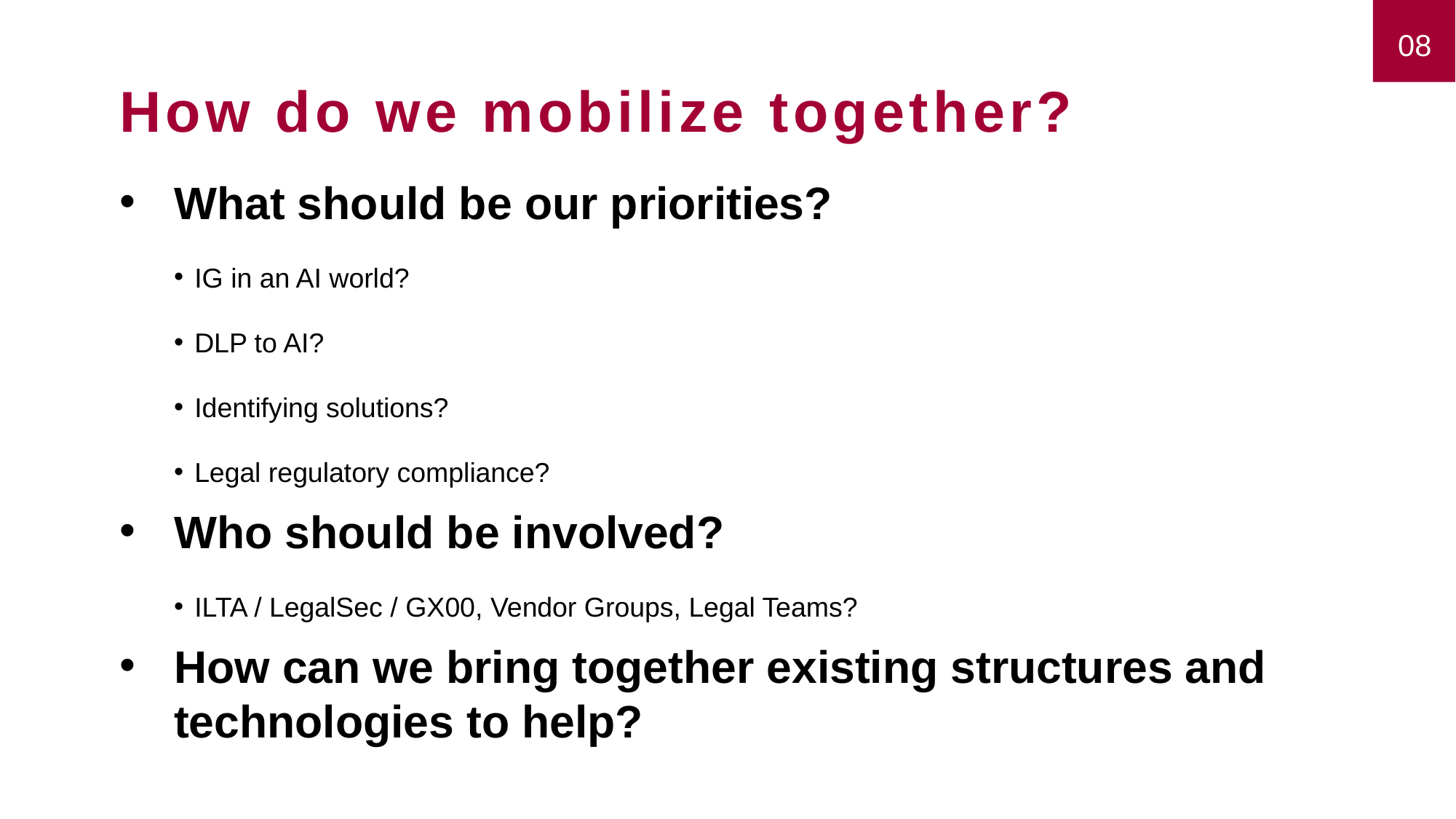

08
How do we mobilize together?
What should be our priorities?
IG in an AI world?
DLP to AI?
Identifying solutions?
Legal regulatory compliance?
Who should be involved?
ILTA / LegalSec / GX00, Vendor Groups, Legal Teams?
How can we bring together existing structures and technologies to help?